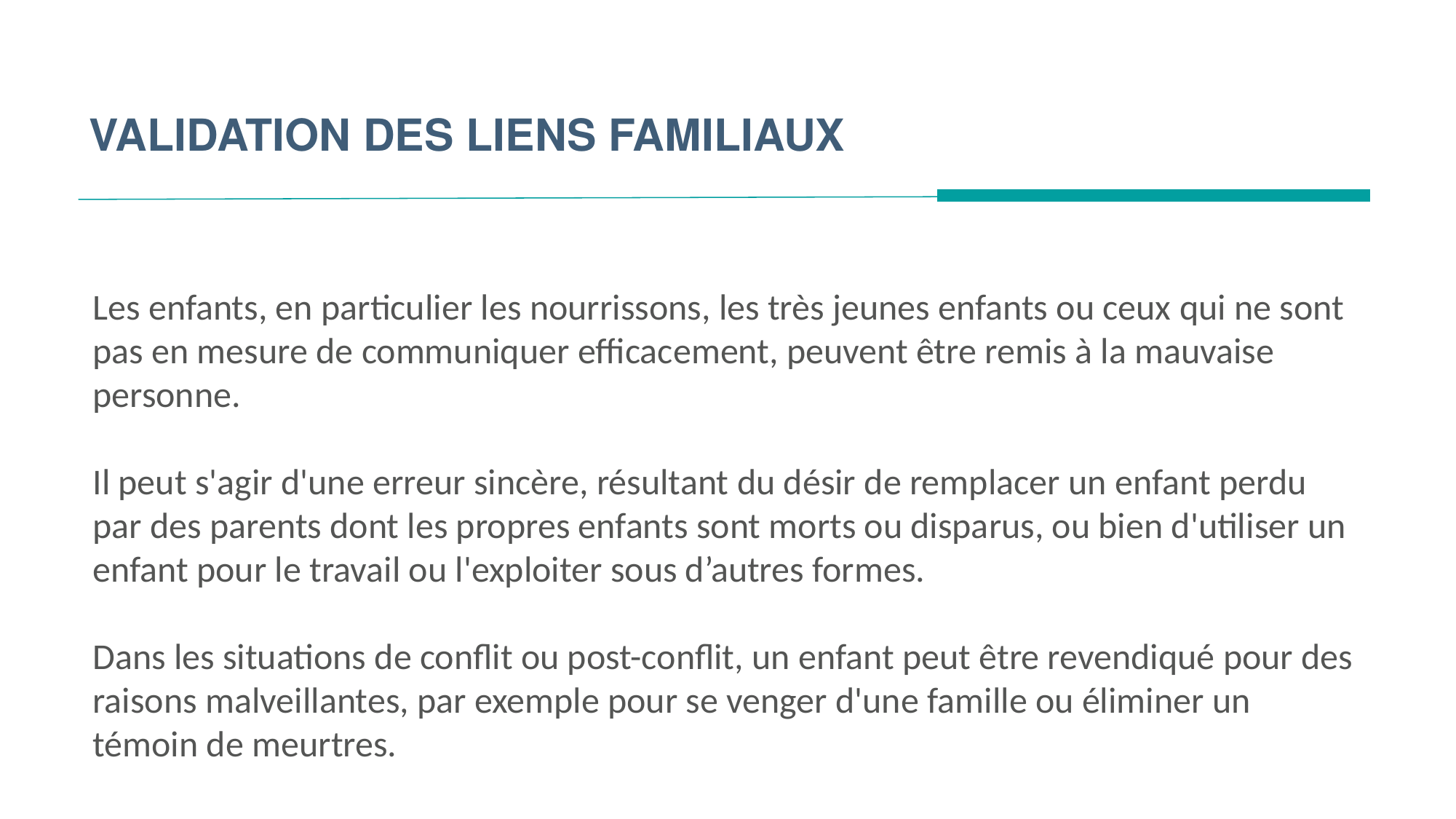

VALIDATION DES LIENS FAMILIAUX

Les enfants, en particulier les nourrissons, les très jeunes enfants ou ceux qui ne sont pas en mesure de communiquer efficacement, peuvent être remis à la mauvaise personne.

Il peut s'agir d'une erreur sincère, résultant du désir de remplacer un enfant perdu par des parents dont les propres enfants sont morts ou disparus, ou bien d'utiliser un enfant pour le travail ou l'exploiter sous d’autres formes.

Dans les situations de conflit ou post-conflit, un enfant peut être revendiqué pour des raisons malveillantes, par exemple pour se venger d'une famille ou éliminer un témoin de meurtres.